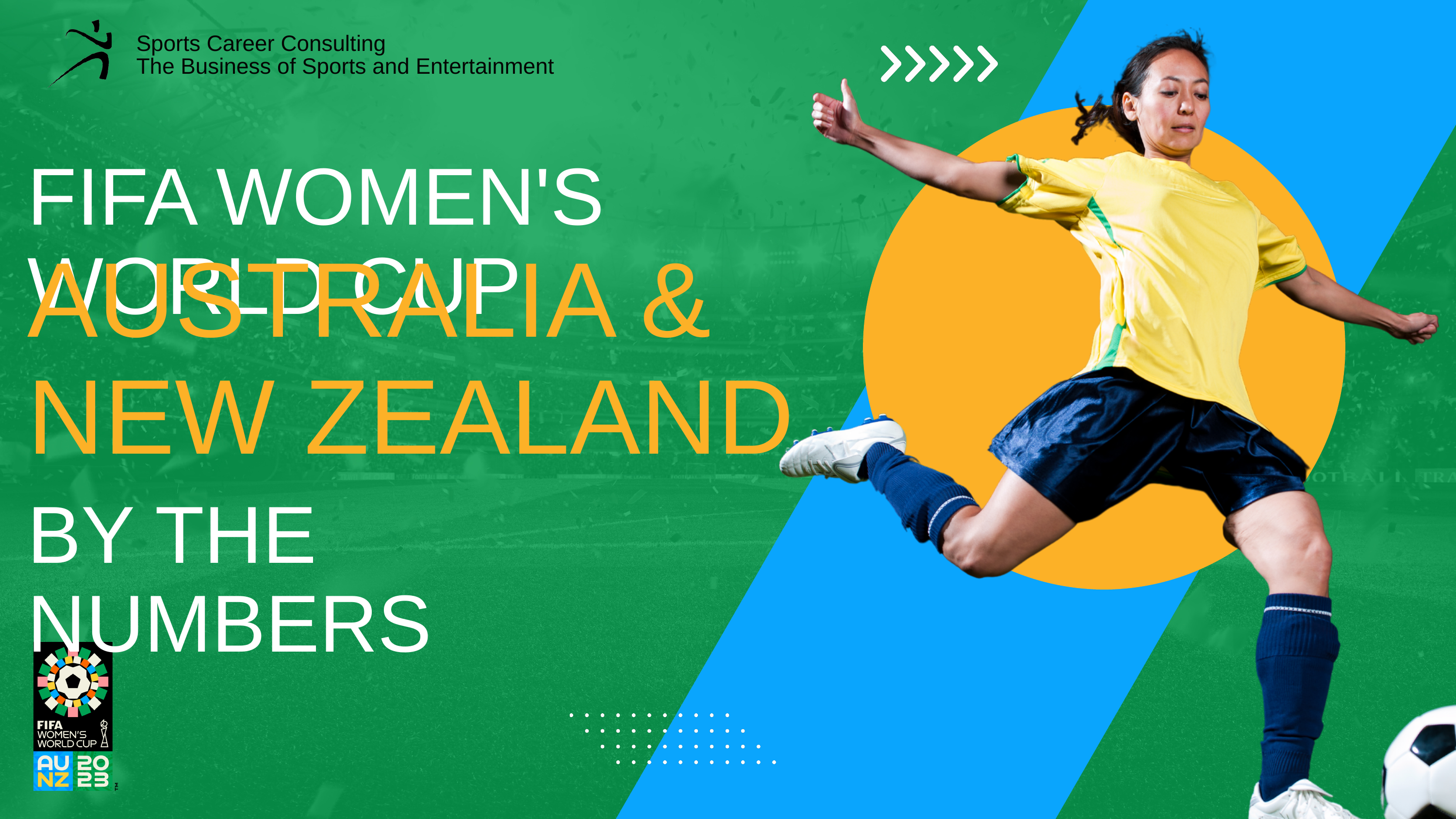

Sports Career Consulting
The Business of Sports and Entertainment

FIFA WOMEN'S WORLD CUP
AUSTRALIA &
NEW ZEALAND
BY THE NUMBERS